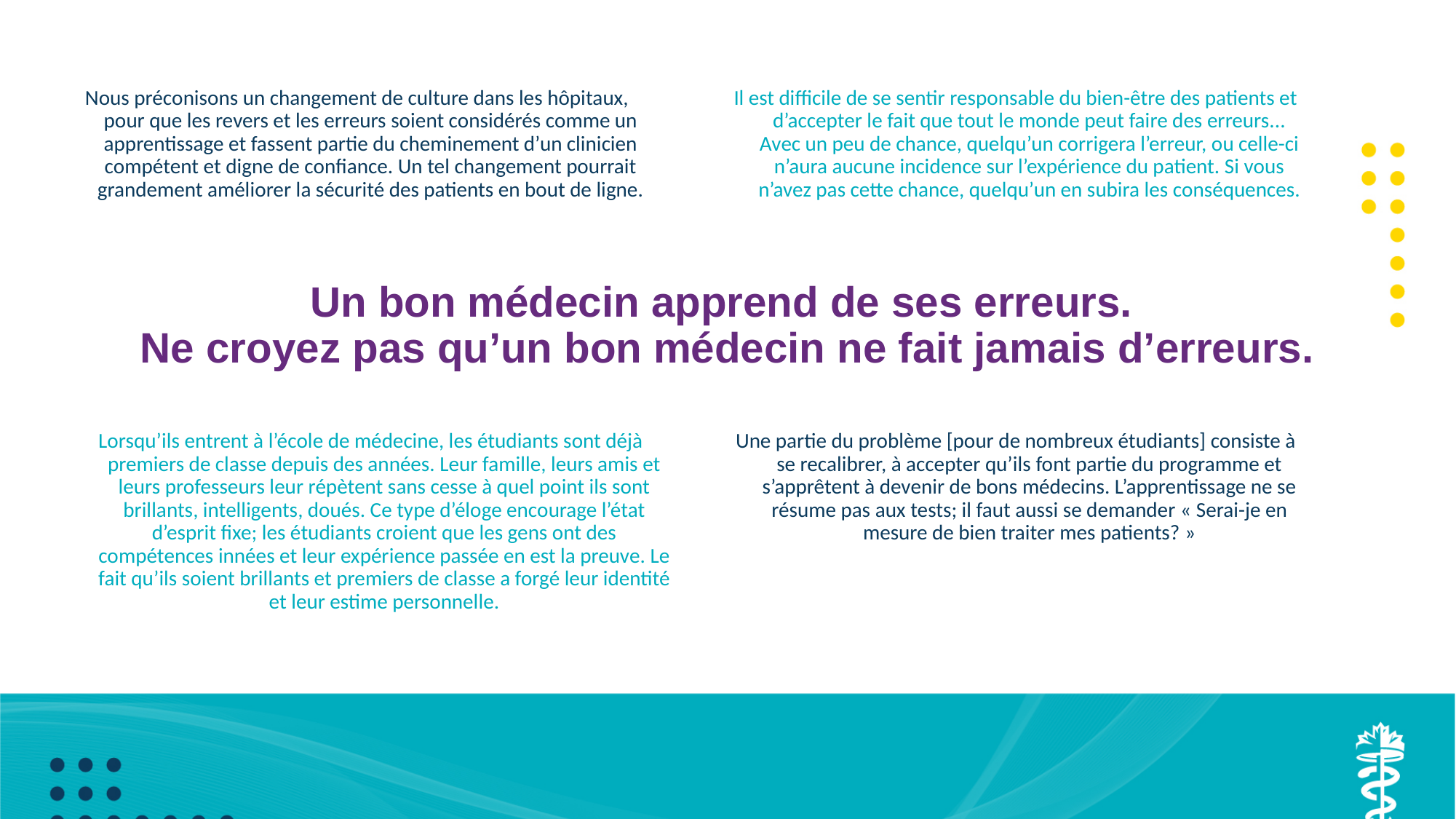

Nous préconisons un changement de culture dans les hôpitaux, pour que les revers et les erreurs soient considérés comme un apprentissage et fassent partie du cheminement d’un clinicien compétent et digne de confiance. Un tel changement pourrait grandement améliorer la sécurité des patients en bout de ligne.
Il est difficile de se sentir responsable du bien-être des patients et d’accepter le fait que tout le monde peut faire des erreurs... Avec un peu de chance, quelqu’un corrigera l’erreur, ou celle-ci n’aura aucune incidence sur l’expérience du patient. Si vous n’avez pas cette chance, quelqu’un en subira les conséquences.
# Un bon médecin apprend de ses erreurs. Ne croyez pas qu’un bon médecin ne fait jamais d’erreurs.
Lorsqu’ils entrent à l’école de médecine, les étudiants sont déjà premiers de classe depuis des années. Leur famille, leurs amis et leurs professeurs leur répètent sans cesse à quel point ils sont brillants, intelligents, doués. Ce type d’éloge encourage l’état d’esprit fixe; les étudiants croient que les gens ont des compétences innées et leur expérience passée en est la preuve. Le fait qu’ils soient brillants et premiers de classe a forgé leur identité et leur estime personnelle.
Une partie du problème [pour de nombreux étudiants] consiste à se recalibrer, à accepter qu’ils font partie du programme et s’apprêtent à devenir de bons médecins. L’apprentissage ne se résume pas aux tests; il faut aussi se demander « Serai-je en mesure de bien traiter mes patients? »